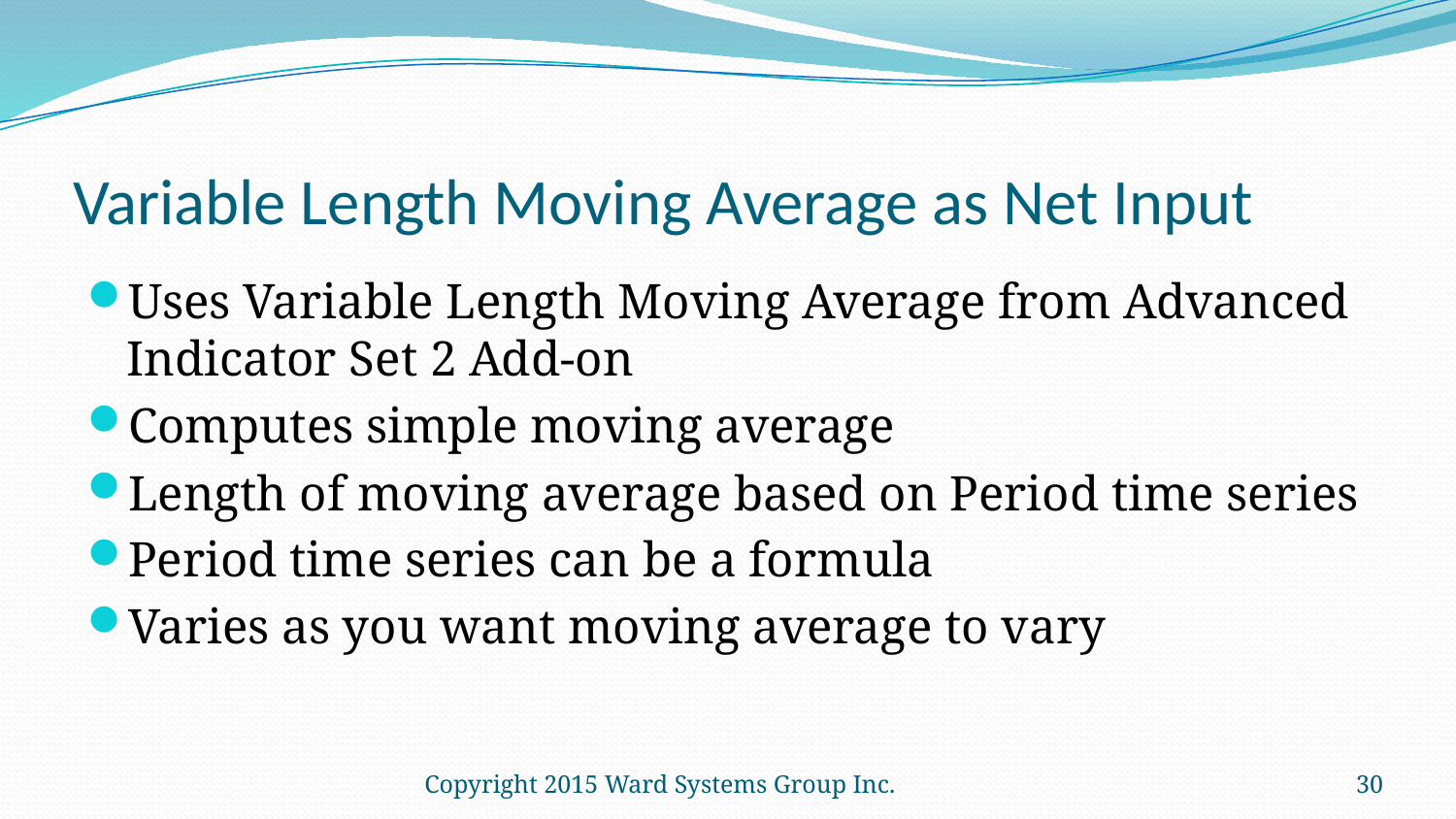

# Variable Length Moving Average as Net Input
Uses Variable Length Moving Average from Advanced Indicator Set 2 Add-on
Computes simple moving average
Length of moving average based on Period time series
Period time series can be a formula
Varies as you want moving average to vary

Copyright 2015 Ward Systems Group Inc.
30